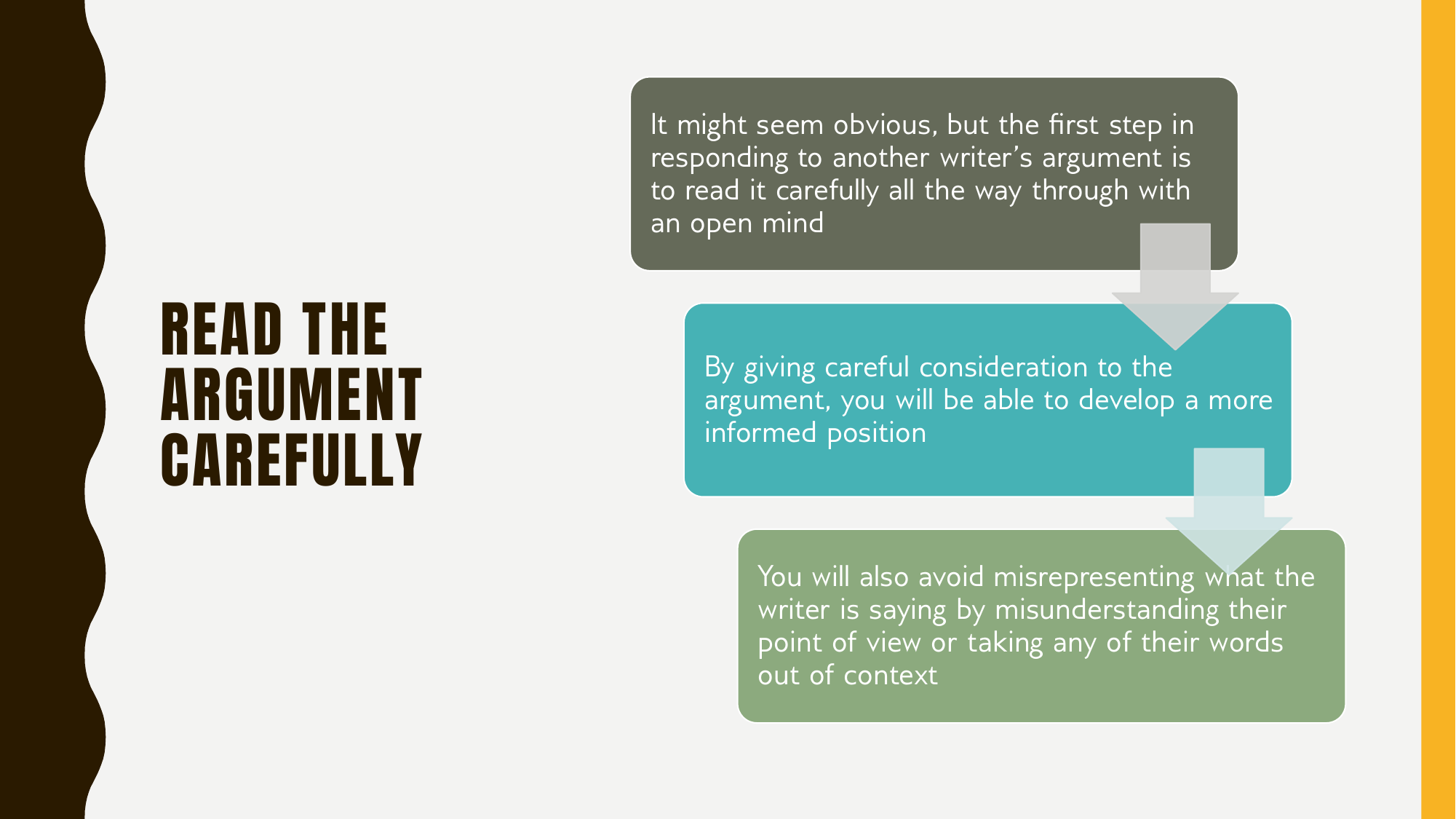

It might seem obvious, but the first step in responding to another writer’s argument is to read it carefully all the way through with an open mind
By giving careful consideration to the argument, you will be able to develop a more informed position
You will also avoid misrepresenting what the writer is saying by misunderstanding their point of view or taking any of their words out of context

# Read the argument carefully